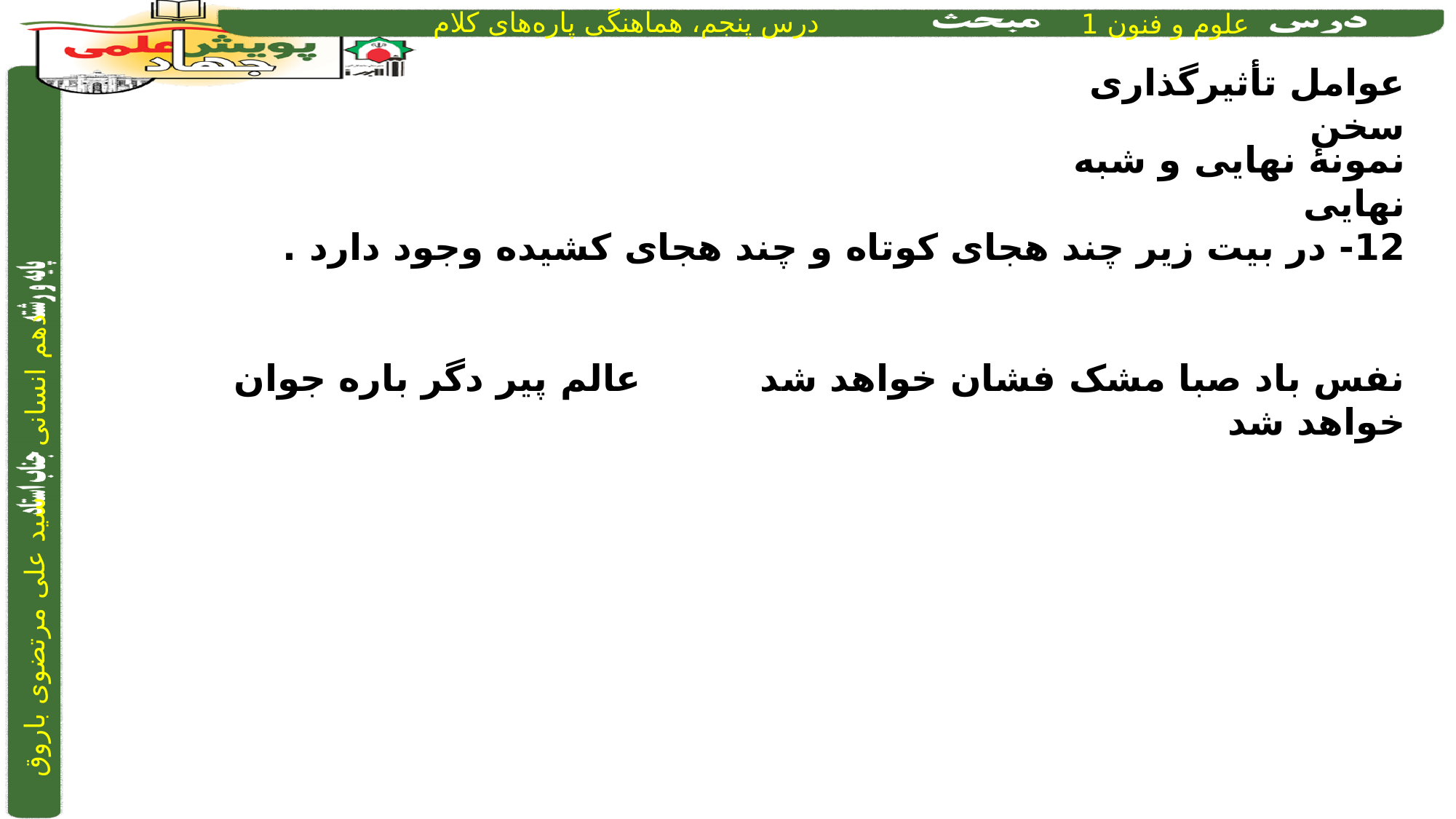

عوامل تأثیرگذاری سخن

12- در بیت زیر چند هجای کوتاه و چند هجای کشیده وجود دارد .

نفس باد صبا مشک فشان خواهد شد 		عالم پیر دگر باره جوان خواهد شد
نمونۀ نهایی و شبه نهایی